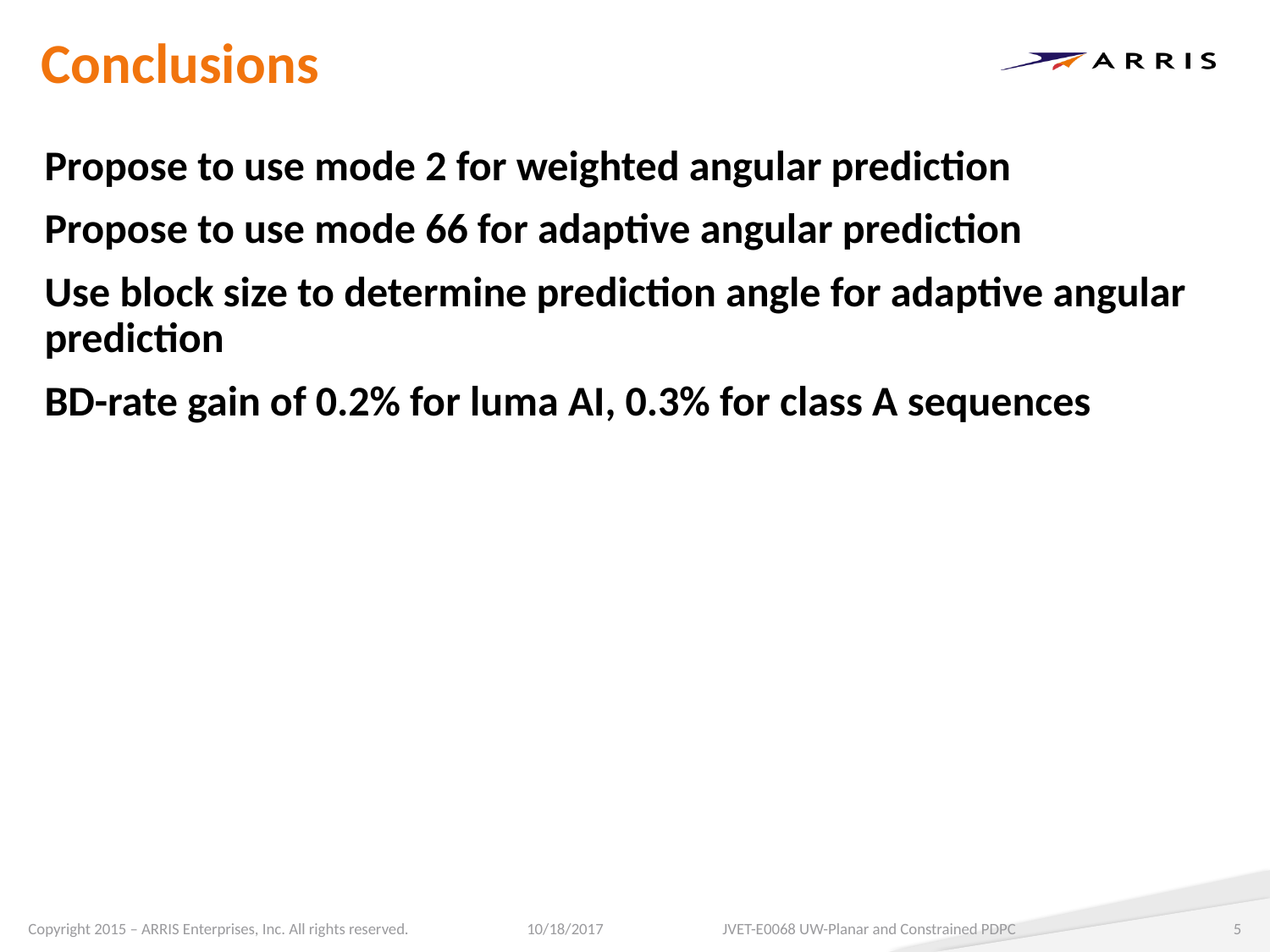

# Conclusions
Propose to use mode 2 for weighted angular prediction
Propose to use mode 66 for adaptive angular prediction
Use block size to determine prediction angle for adaptive angular prediction
BD-rate gain of 0.2% for luma AI, 0.3% for class A sequences

10/18/2017
JVET-E0068 UW-Planar and Constrained PDPC
5